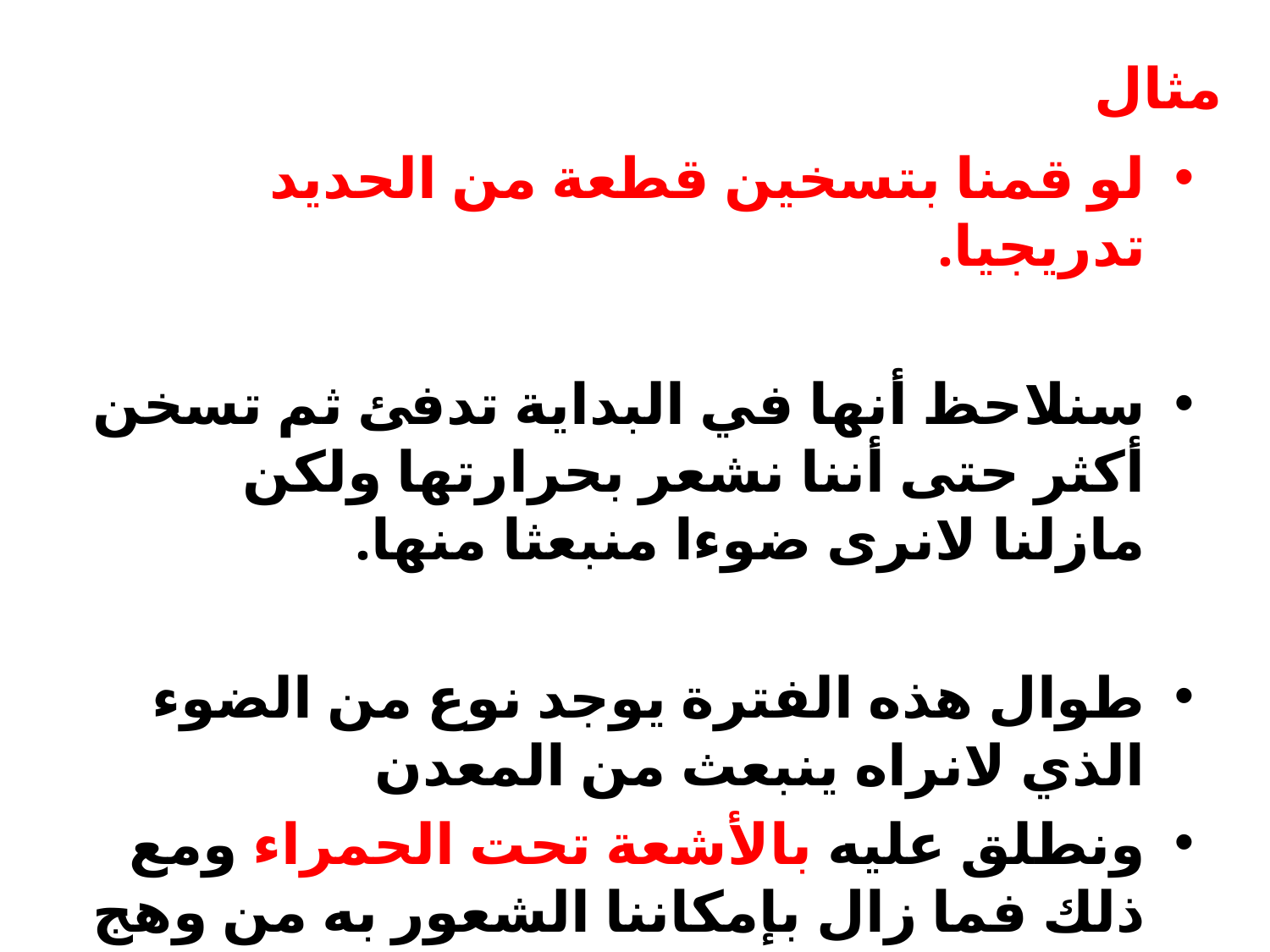

مثال
لو قمنا بتسخين قطعة من الحديد تدريجيا.

سنلاحظ أنها في البداية تدفئ ثم تسخن أكثر حتى أننا نشعر بحرارتها ولكن مازلنا لانرى ضوءا منبعثا منها.

طوال هذه الفترة يوجد نوع من الضوء الذي لانراه ينبعث من المعدن
ونطلق عليه بالأشعة تحت الحمراء ومع ذلك فما زال بإمكاننا الشعور به من وهج الحرارة المنبعثة.